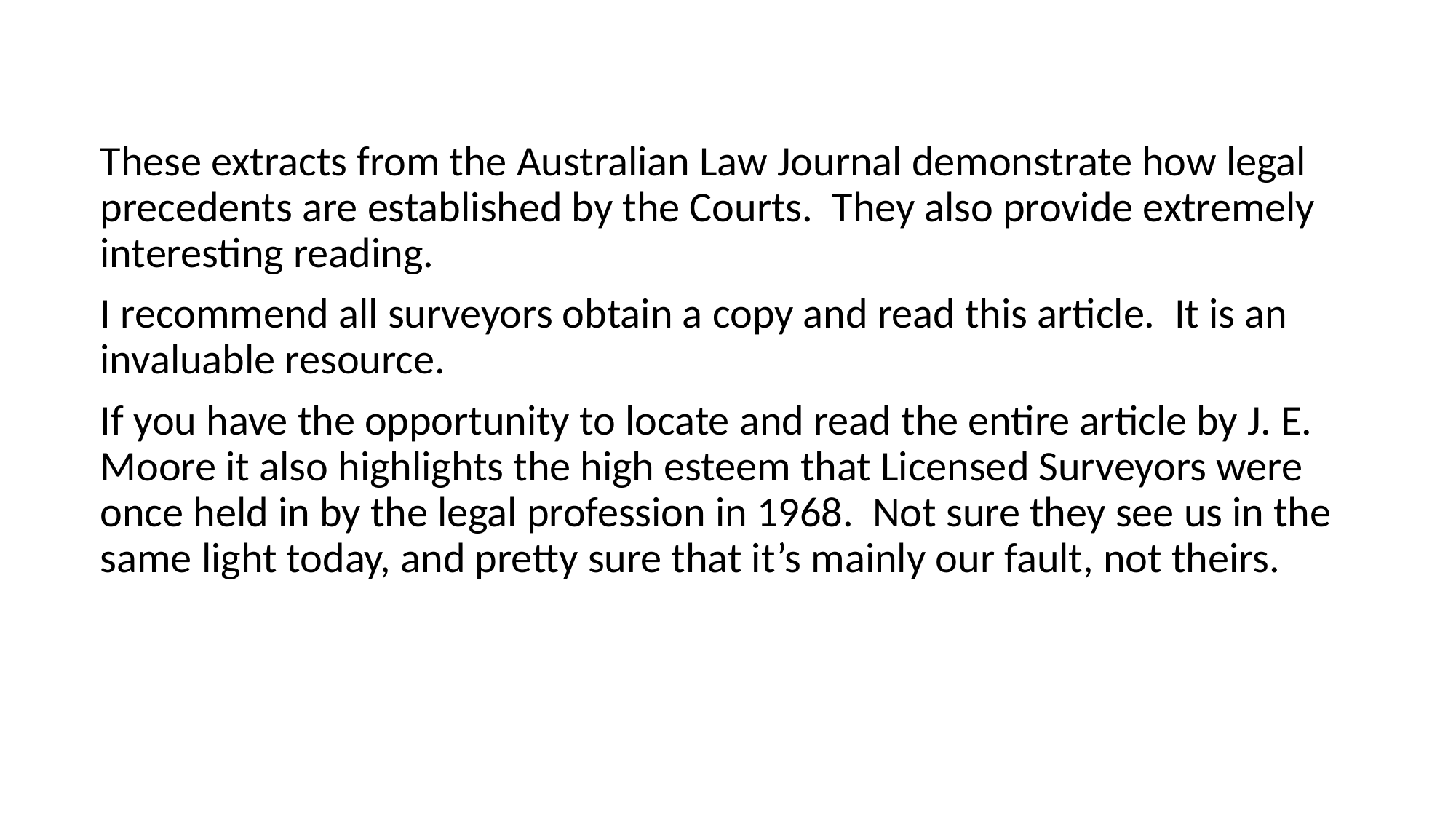

#
These extracts from the Australian Law Journal demonstrate how legal precedents are established by the Courts.  They also provide extremely interesting reading.
I recommend all surveyors obtain a copy and read this article.  It is an invaluable resource.
If you have the opportunity to locate and read the entire article by J. E. Moore it also highlights the high esteem that Licensed Surveyors were once held in by the legal profession in 1968.  Not sure they see us in the same light today, and pretty sure that it’s mainly our fault, not theirs.